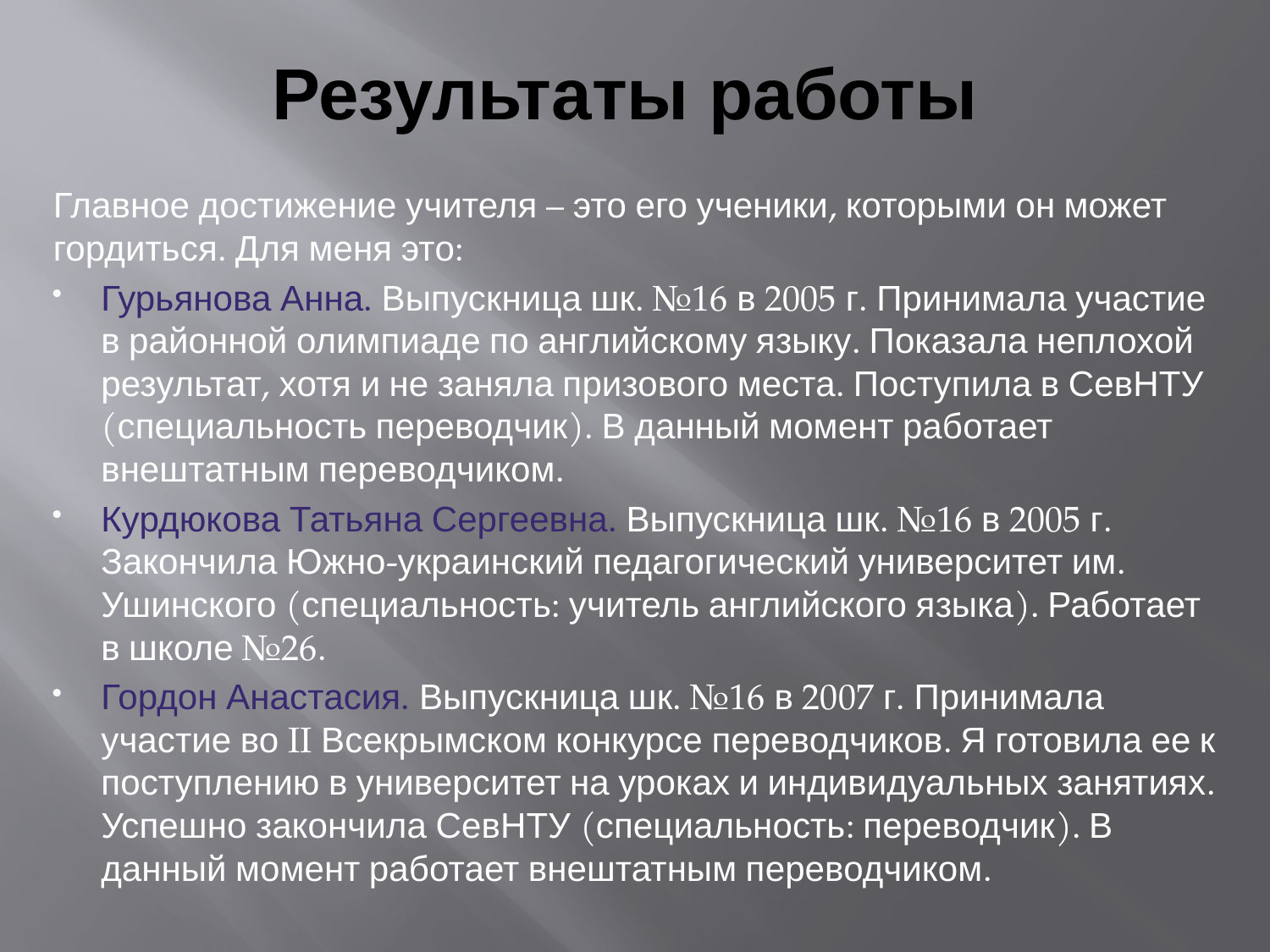

# Результаты работы
Главное достижение учителя – это его ученики, которыми он может гордиться. Для меня это:
Гурьянова Анна. Выпускница шк. №16 в 2005 г. Принимала участие в районной олимпиаде по английскому языку. Показала неплохой результат, хотя и не заняла призового места. Поступила в СевНТУ (специальность переводчик). В данный момент работает внештатным переводчиком.
Курдюкова Татьяна Сергеевна. Выпускница шк. №16 в 2005 г. Закончила Южно-украинский педагогический университет им. Ушинского (специальность: учитель английского языка). Работает в школе №26.
Гордон Анастасия. Выпускница шк. №16 в 2007 г. Принимала участие во II Всекрымском конкурсе переводчиков. Я готовила ее к поступлению в университет на уроках и индивидуальных занятиях. Успешно закончила СевНТУ (специальность: переводчик). В данный момент работает внештатным переводчиком.